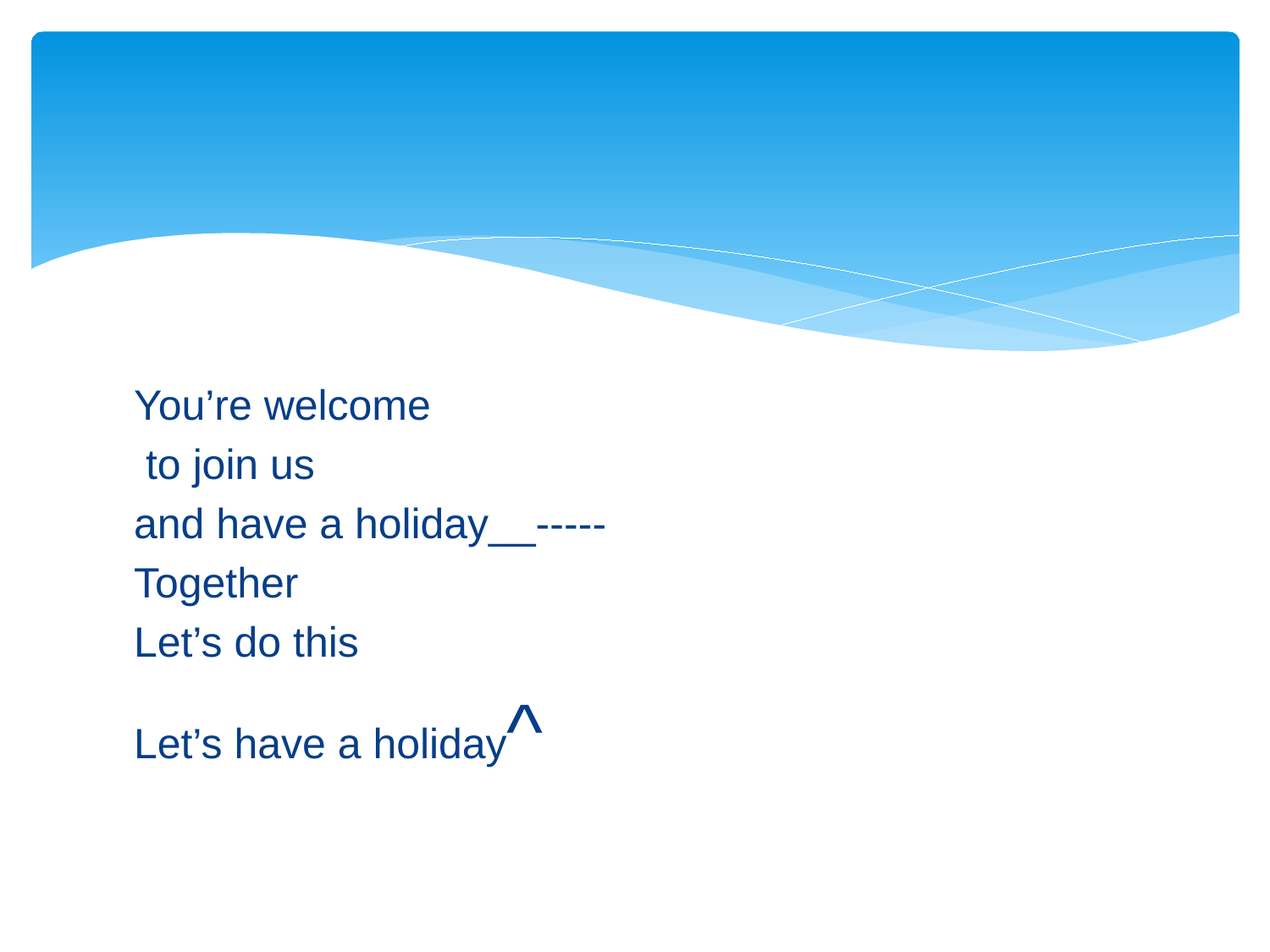

You’re welcome
 to join us
and have a holiday__-----
Together
Let’s do this
Let’s have a holiday^